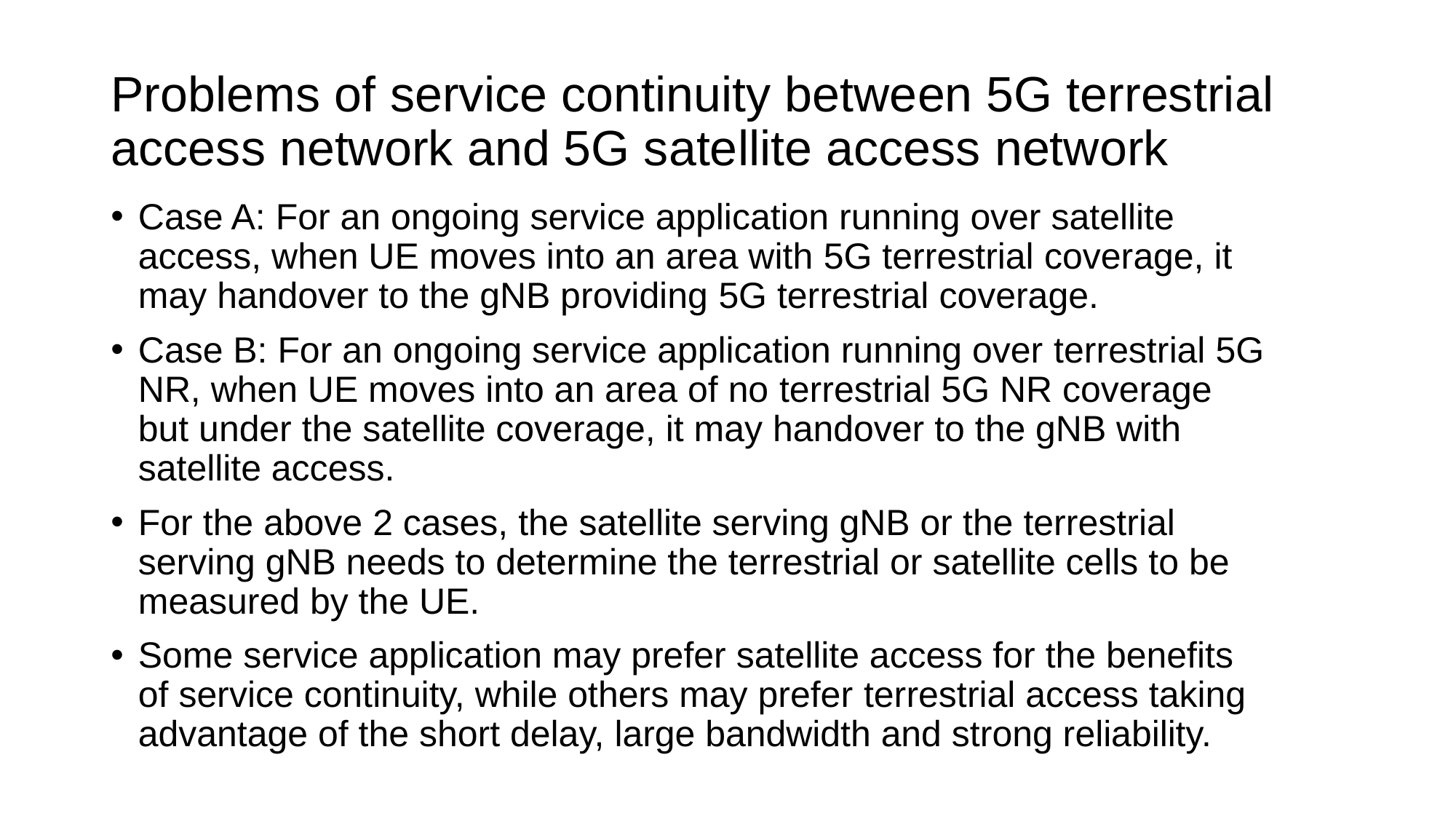

# Problems of service continuity between 5G terrestrial access network and 5G satellite access network
Case A: For an ongoing service application running over satellite access, when UE moves into an area with 5G terrestrial coverage, it may handover to the gNB providing 5G terrestrial coverage.
Case B: For an ongoing service application running over terrestrial 5G NR, when UE moves into an area of no terrestrial 5G NR coverage but under the satellite coverage, it may handover to the gNB with satellite access.
For the above 2 cases, the satellite serving gNB or the terrestrial serving gNB needs to determine the terrestrial or satellite cells to be measured by the UE.
Some service application may prefer satellite access for the benefits of service continuity, while others may prefer terrestrial access taking advantage of the short delay, large bandwidth and strong reliability.